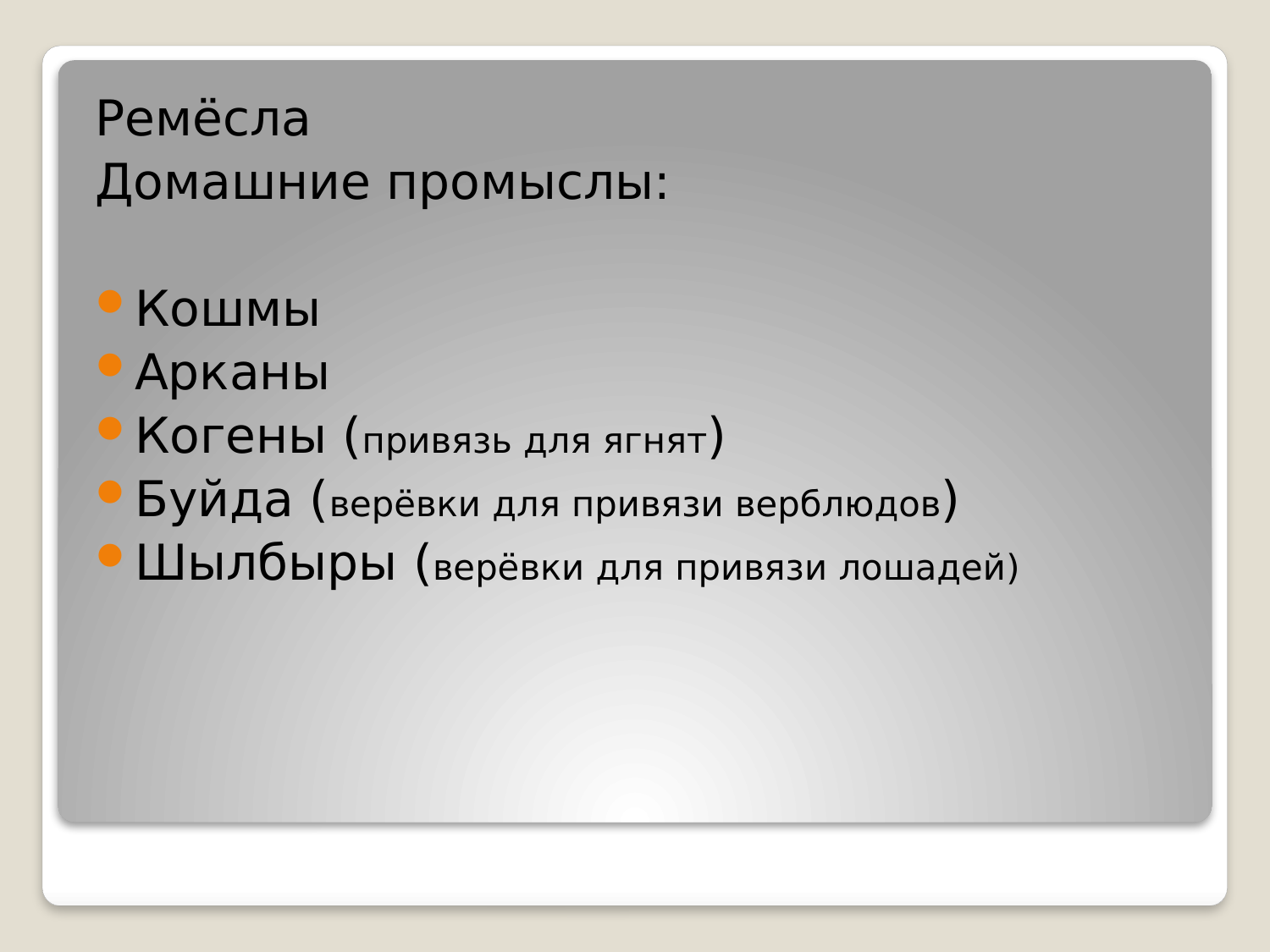

Ремёсла
Домашние промыслы:

Кошмы
Арканы
Когены (привязь для ягнят)
Буйда (верёвки для привязи верблюдов)
Шылбыры (верёвки для привязи лошадей)
#